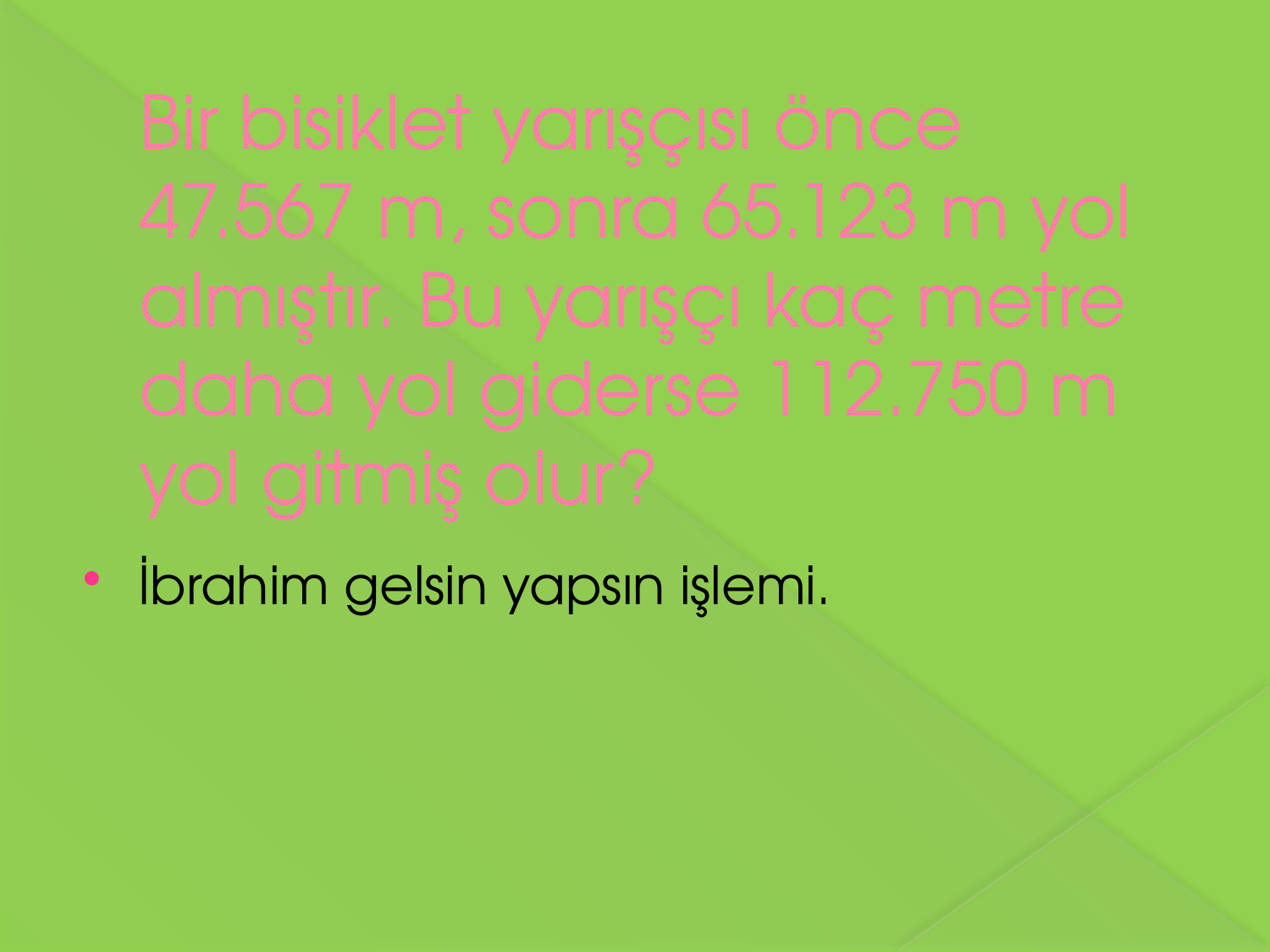

# Bir bisiklet yarışçısı önce 47.567 m, sonra 65.123 m yol almıştır. Bu yarışçı kaç metre daha yol giderse 112.750 m yol gitmiş olur?
İbrahim gelsin yapsın işlemi.